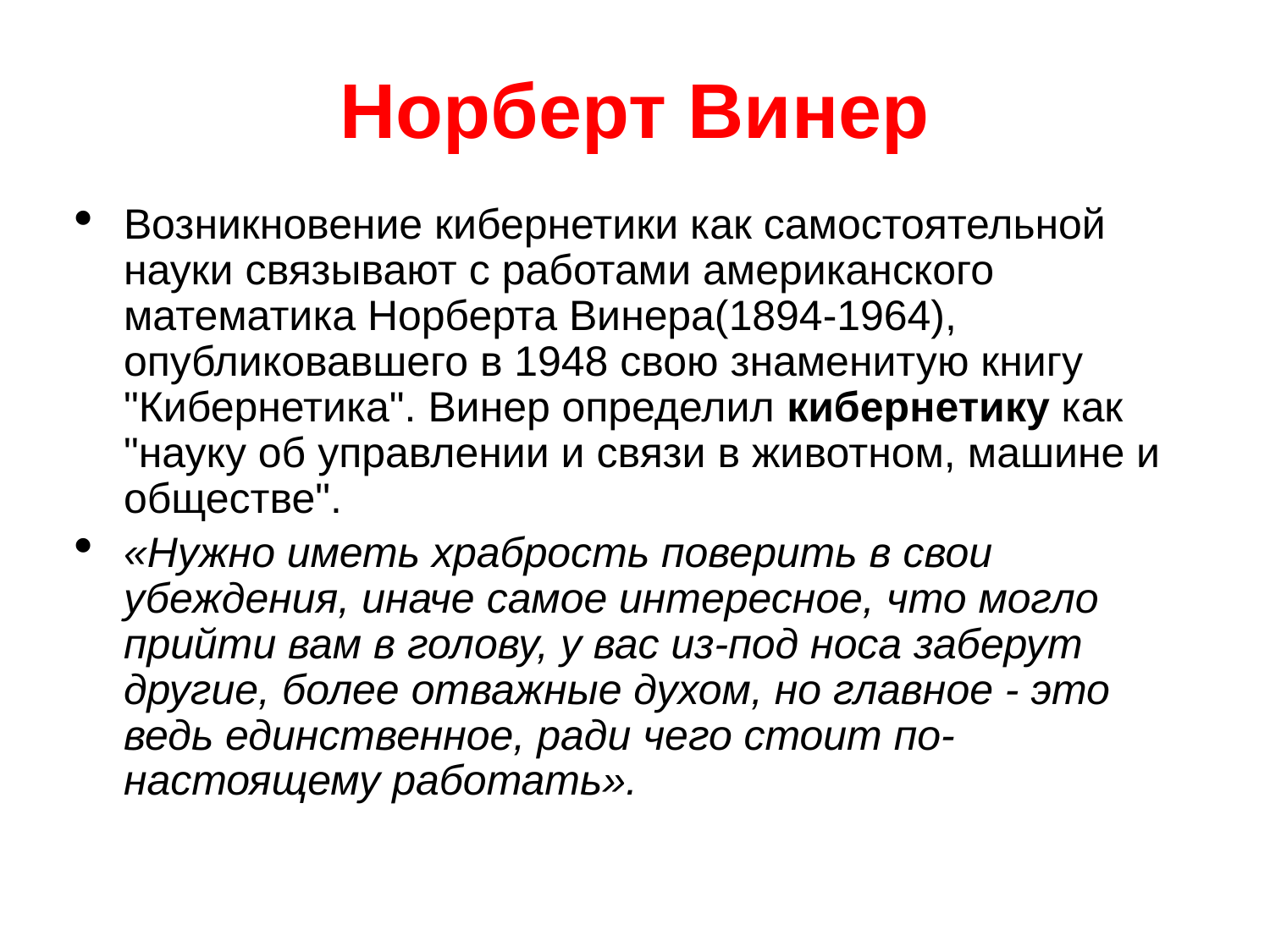

Норберт Винер
Возникновение кибернетики как самостоятельной науки связывают с работами американского математика Норберта Винера(1894-1964), опубликовавшего в 1948 свою знаменитую книгу "Кибернетика". Винер определил кибернетику как "науку об управлении и связи в животном, машине и обществе".
«Нужно иметь храбрость поверить в свои убеждения, иначе самое интересное, что могло прийти вам в голову, у вас из-под носа заберут другие, более отважные духом, но главное - это ведь единственное, ради чего стоит по-настоящему работать».